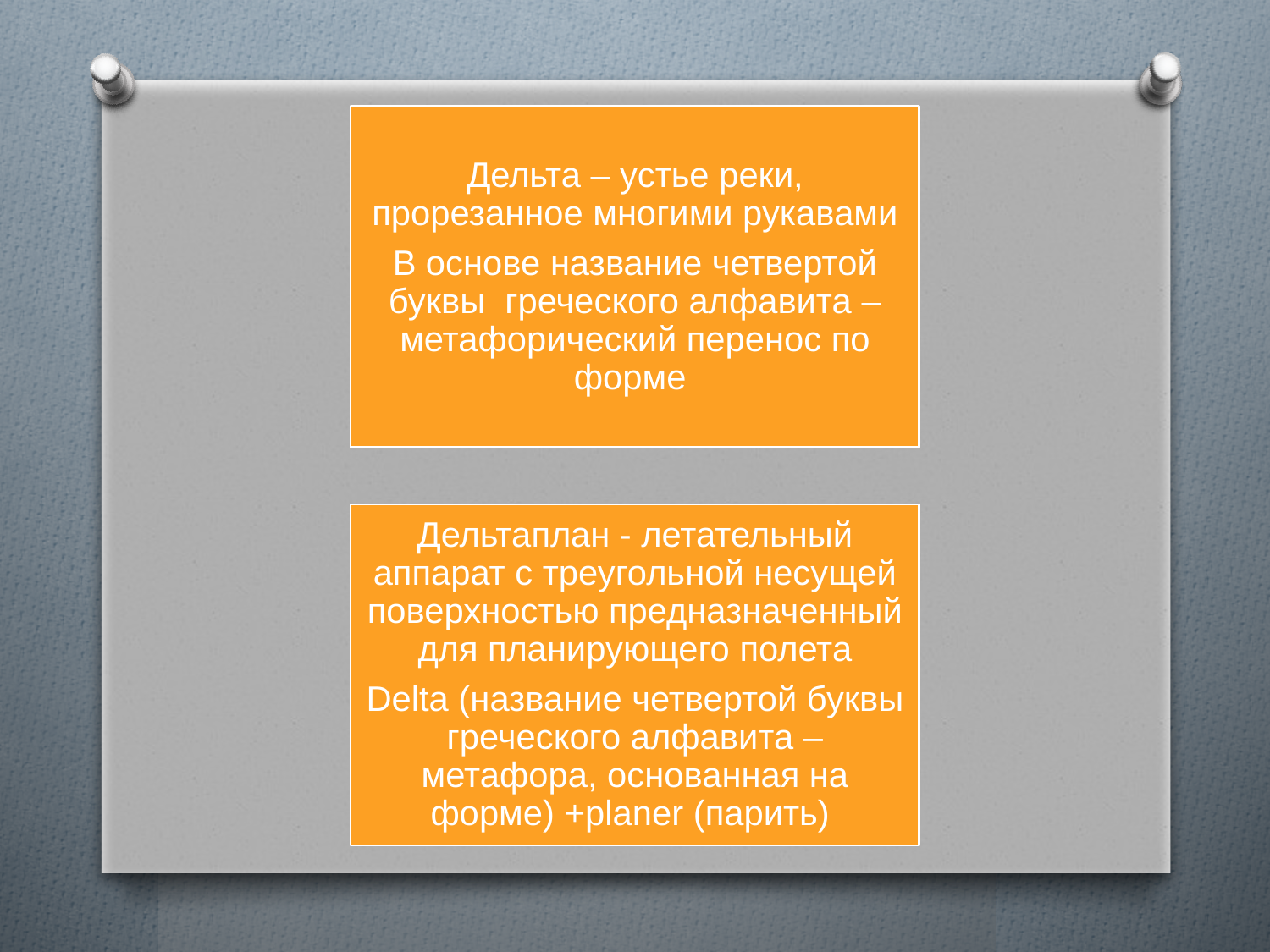

Дельта – устье реки, прорезанное многими рукавами
В основе название четвертой буквы  греческого алфавита – метафорический перенос по форме
Дельтаплан - летательный аппарат с треугольной несущей поверхностью предназначенный для планирующего полета
Delta (название четвертой буквы греческого алфавита – метафора, основанная на форме) +planer (парить)